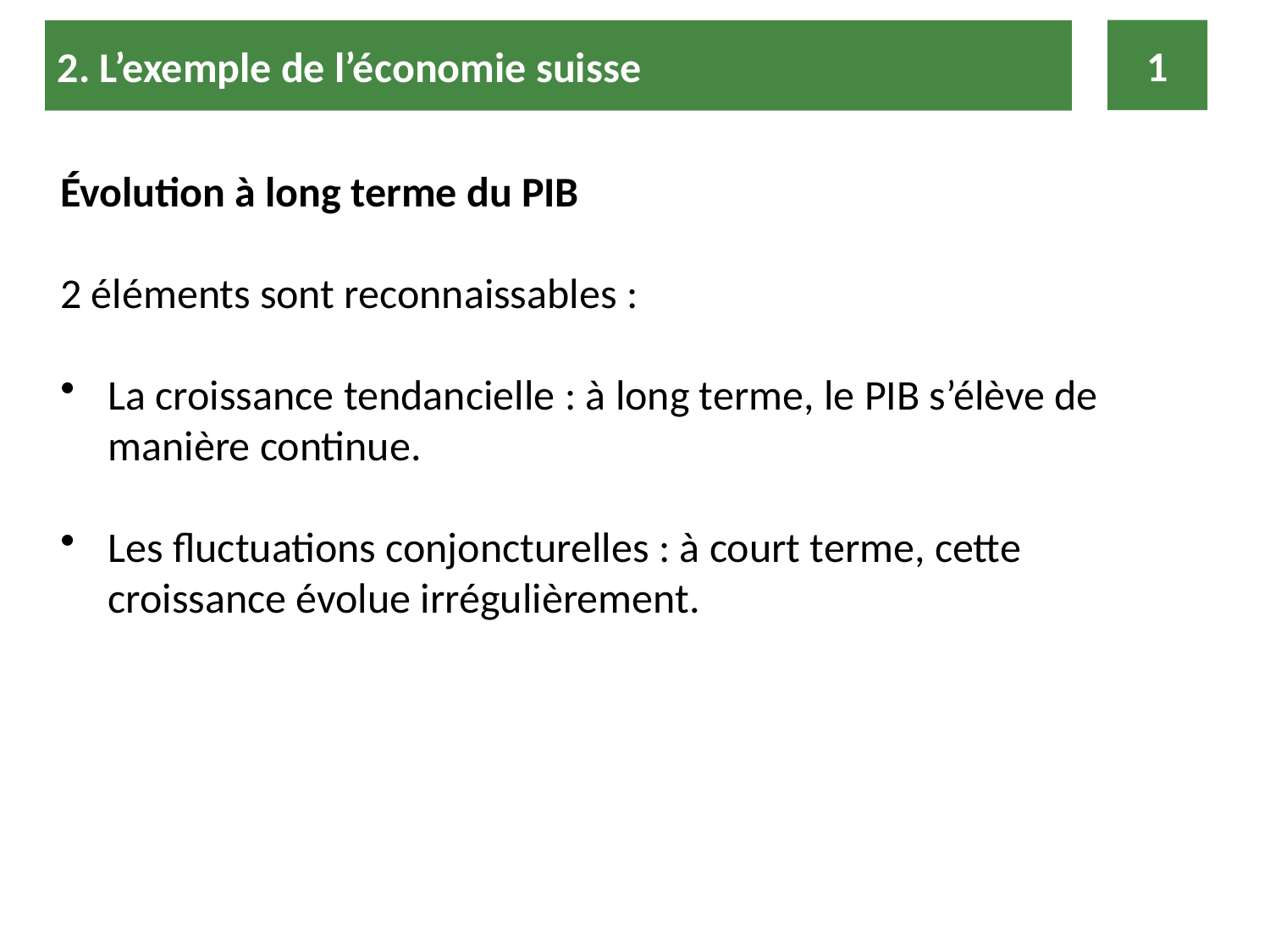

1
2. L’exemple de l’économie suisse

Évolution à long terme du PIB

2 éléments sont reconnaissables :

La croissance tendancielle : à long terme, le PIB s’élève de manière continue.
Les fluctuations conjoncturelles : à court terme, cette croissance évolue irrégulièrement.